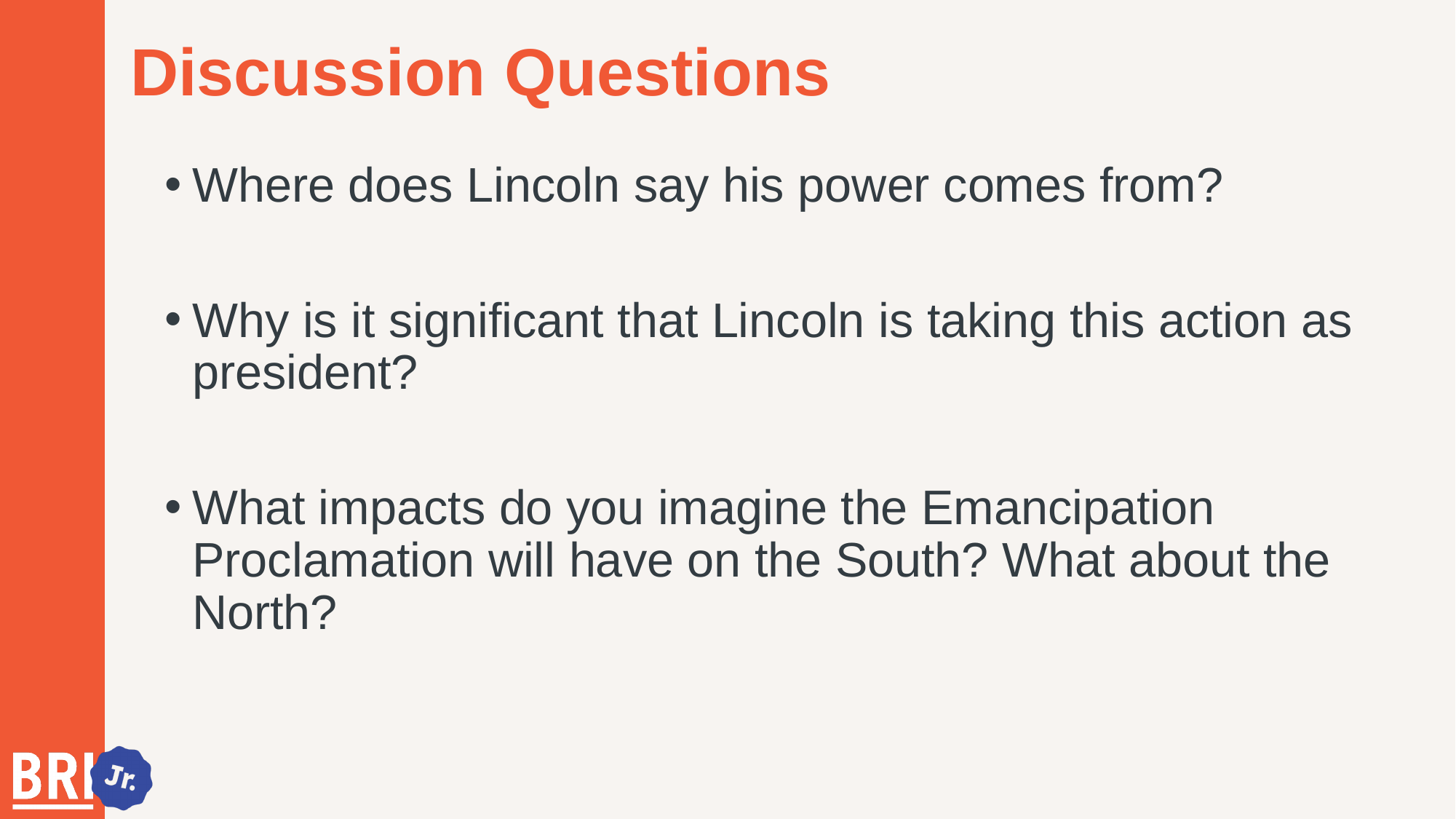

# Discussion Questions
Where does Lincoln say his power comes from?

Why is it significant that Lincoln is taking this action as president?

What impacts do you imagine the Emancipation Proclamation will have on the South? What about the North?